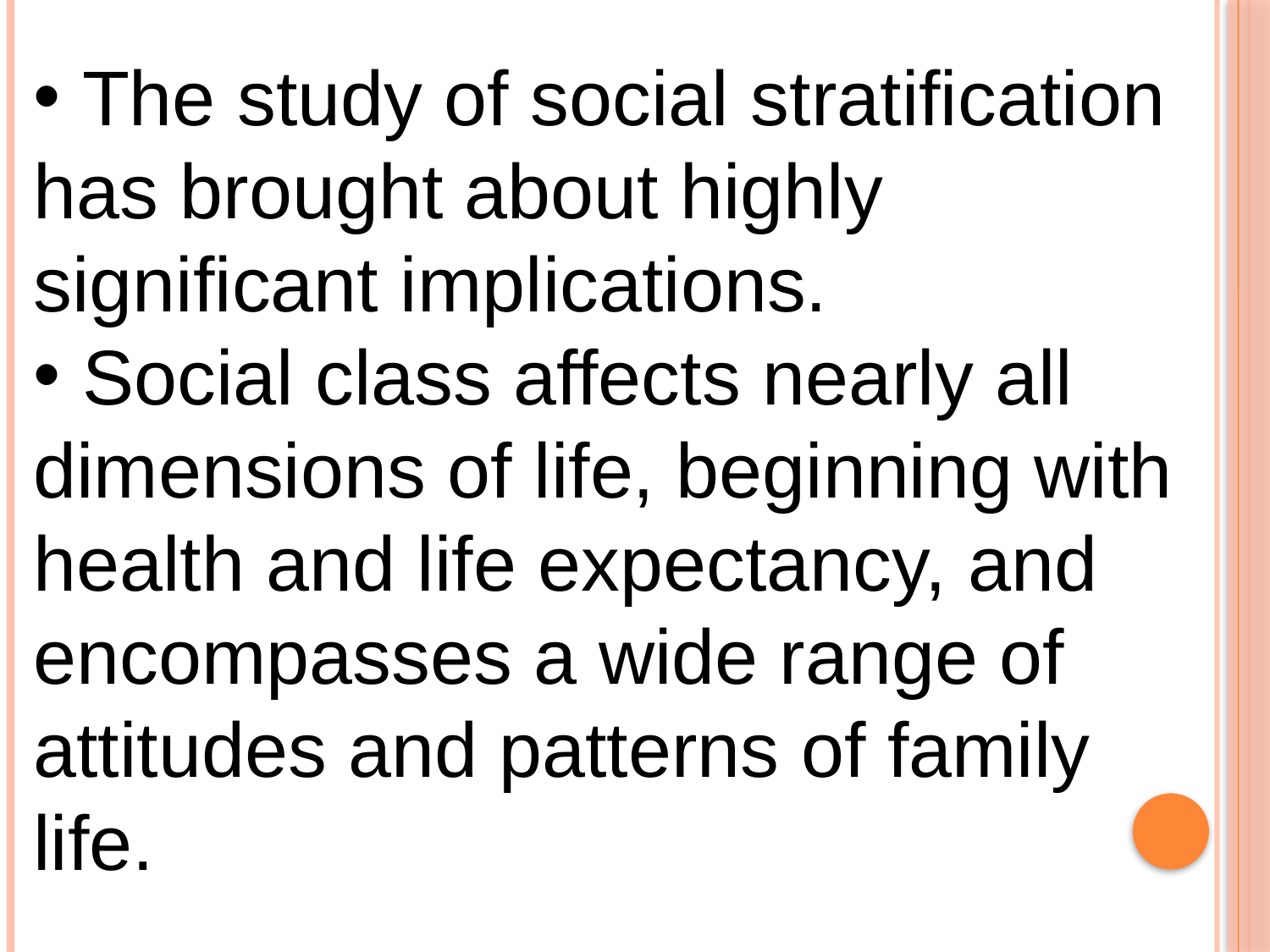

The study of social stratification has brought about highly significant implications.
 Social class affects nearly all dimensions of life, beginning with health and life expectancy, and encompasses a wide range of attitudes and patterns of family life.